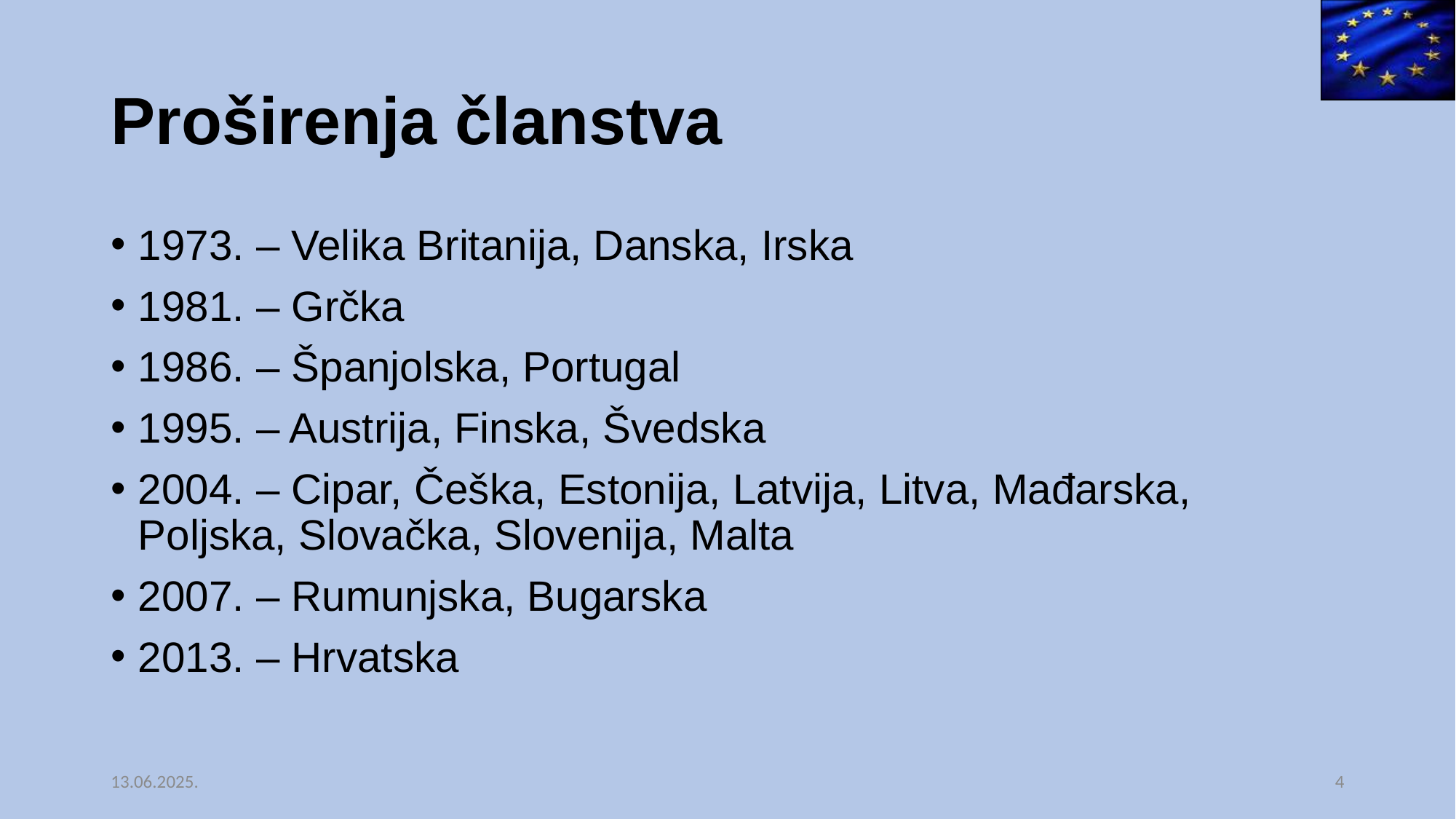

# Proširenja članstva
1973. – Velika Britanija, Danska, Irska
1981. – Grčka
1986. – Španjolska, Portugal
1995. – Austrija, Finska, Švedska
2004. – Cipar, Češka, Estonija, Latvija, Litva, Mađarska,
Poljska, Slovačka, Slovenija, Malta
2007. – Rumunjska, Bugarska
2013. – Hrvatska
13.06.2025.
4